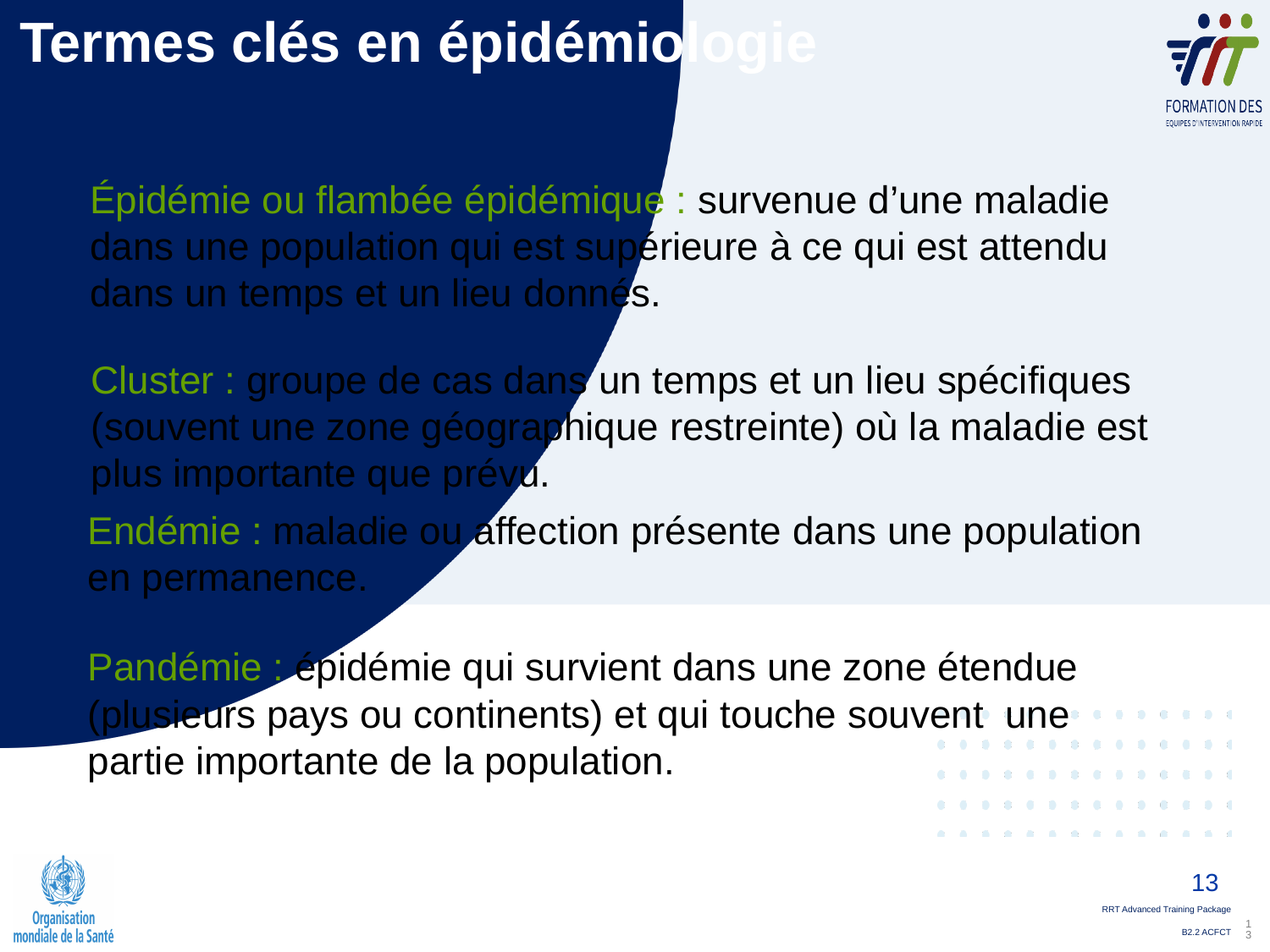

Termes clés en épidémiologie
Épidémie ou flambée épidémique : survenue d’une maladie dans une population qui est supérieure à ce qui est attendu dans un temps et un lieu donnés.

Cluster : groupe de cas dans un temps et un lieu spécifiques (souvent une zone géographique restreinte) où la maladie est plus importante que prévu.
Endémie : maladie ou affection présente dans une population  en permanence.
Pandémie : épidémie qui survient dans une zone étendue (plusieurs pays ou continents) et qui touche souvent  une partie importante de la population.
13